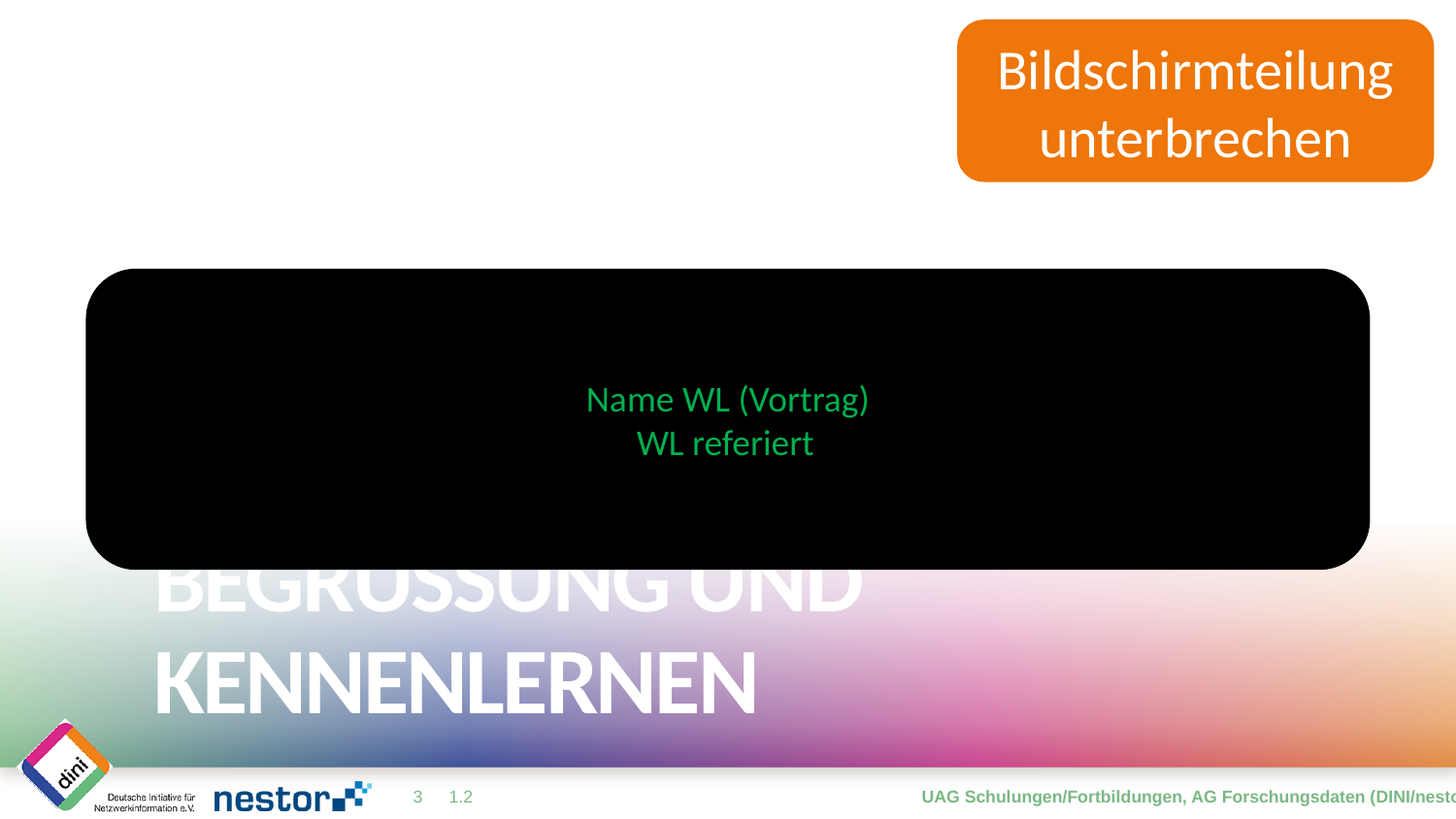

Bildschirmteilung unterbrechen
Name WL (Vortrag)
WL referiert
# Begrüssung und Kennenlernen
3
1.2